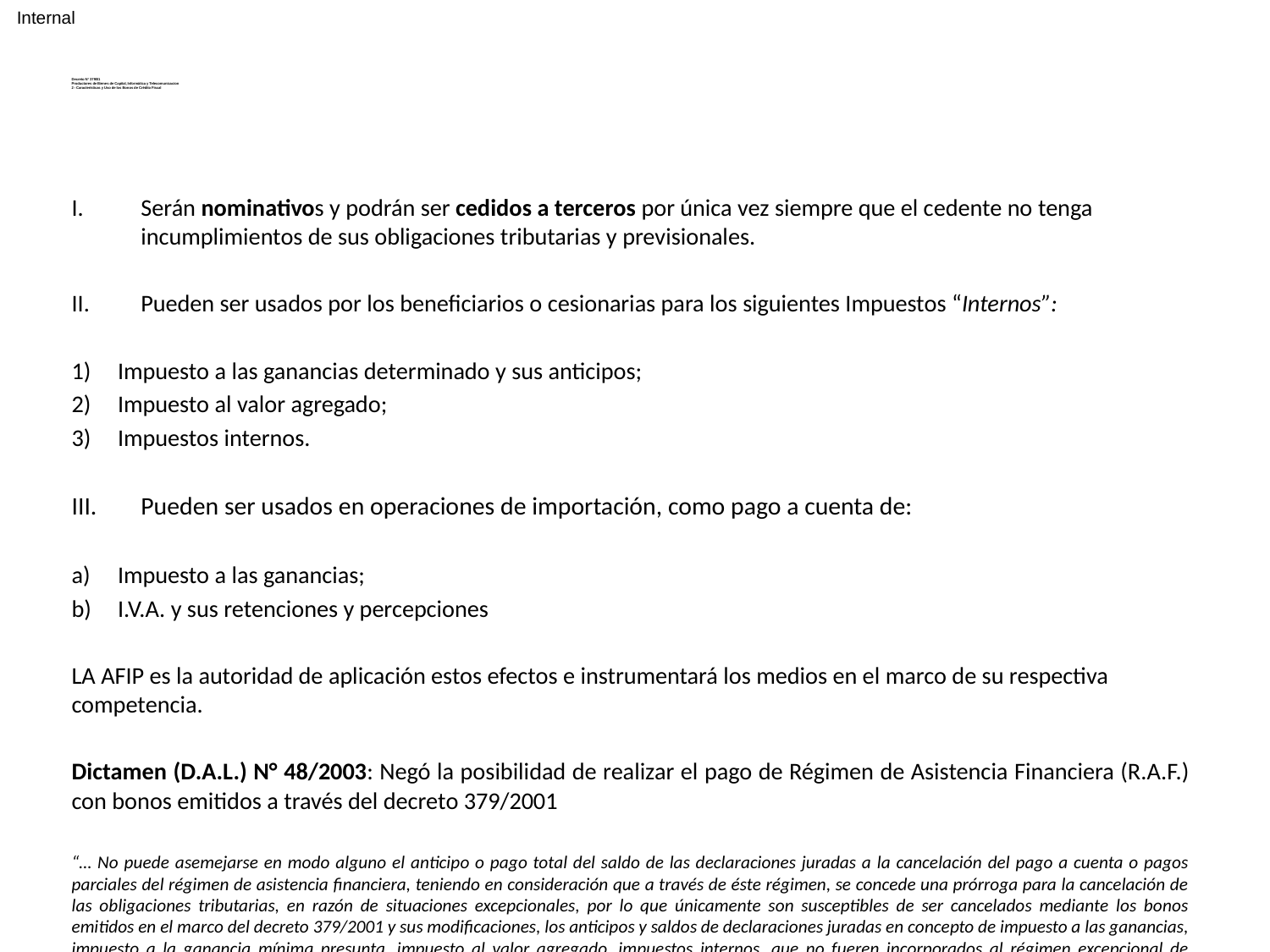

# Decreto N° 379/01 Productores de Bienes de Capital, Informática y Telecomunicacion 2 - Características y Uso de los Bonos de Crédito Fiscal
Serán nominativos y podrán ser cedidos a terceros por única vez siempre que el cedente no tenga incumplimientos de sus obligaciones tributarias y previsionales.

Pueden ser usados por los beneficiarios o cesionarias para los siguientes Impuestos “Internos”:

Impuesto a las ganancias determinado y sus anticipos;
Impuesto al valor agregado;
Impuestos internos.

Pueden ser usados en operaciones de importación, como pago a cuenta de:

Impuesto a las ganancias;
I.V.A. y sus retenciones y percepciones

LA AFIP es la autoridad de aplicación estos efectos e instrumentará los medios en el marco de su respectiva competencia.

Dictamen (D.A.L.) N° 48/2003: Negó la posibilidad de realizar el pago de Régimen de Asistencia Financiera (R.A.F.) con bonos emitidos a través del decreto 379/2001

“… No puede asemejarse en modo alguno el anticipo o pago total del saldo de las declaraciones juradas a la cancelación del pago a cuenta o pagos parciales del régimen de asistencia financiera, teniendo en consideración que a través de éste régimen, se concede una prórroga para la cancelación de las obligaciones tributarias, en razón de situaciones excepcionales, por lo que únicamente son susceptibles de ser cancelados mediante los bonos emitidos en el marco del decreto 379/2001 y sus modificaciones, los anticipos y saldos de declaraciones juradas en concepto de impuesto a las ganancias, impuesto a la ganancia mínima presunta, impuesto al valor agregado, impuestos internos, que no fueren incorporados al régimen excepcional de asistencia financiera, contemplado en la resolución general 1276 y sus modificaciones…”